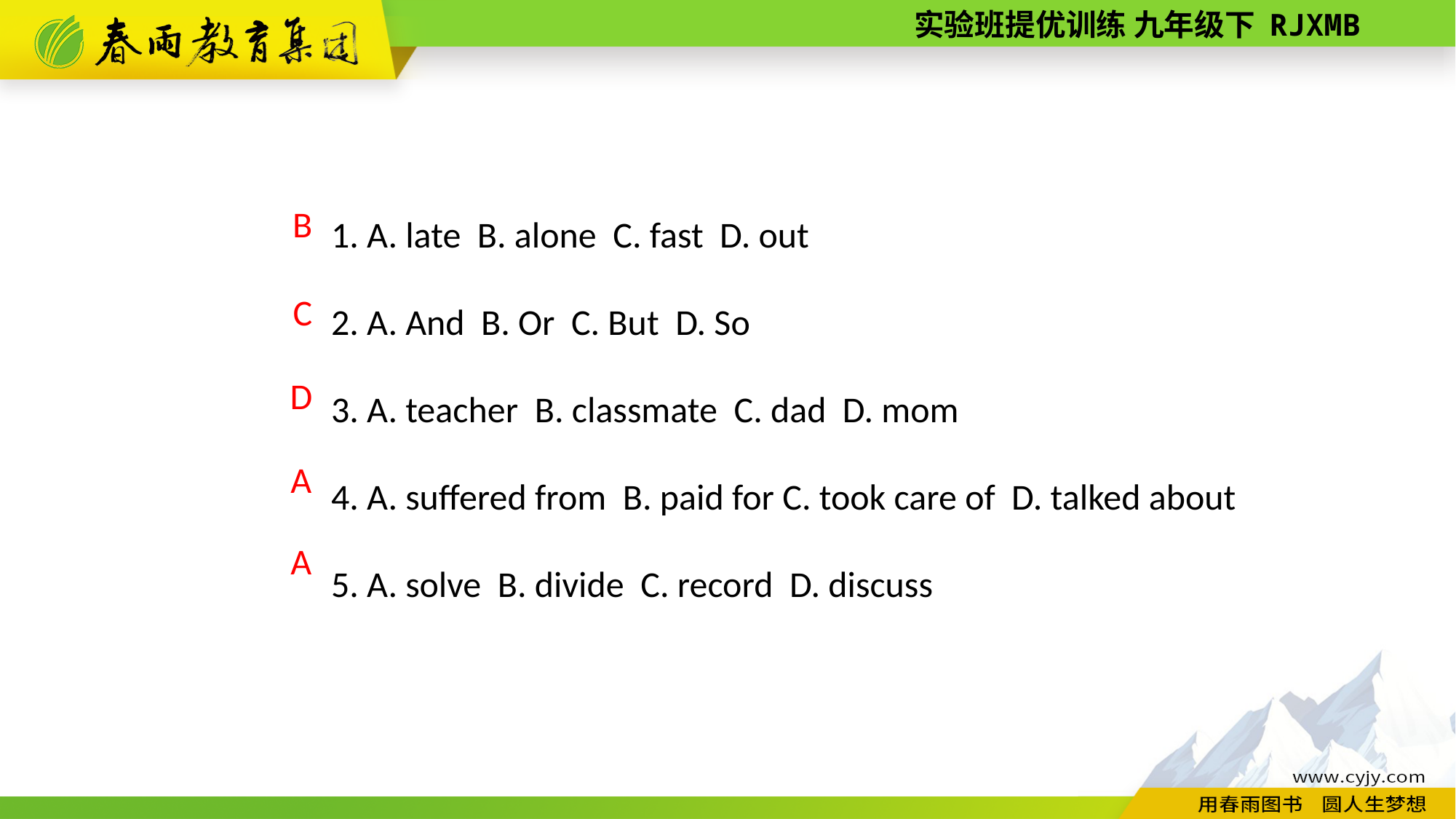

1. A. late  B. alone  C. fast  D. out
2. A. And  B. Or  C. But  D. So
3. A. teacher  B. classmate  C. dad  D. mom
4. A. suffered from  B. paid for C. took care of  D. talked about
5. A. solve  B. divide  C. record  D. discuss
B
C
D
A
A